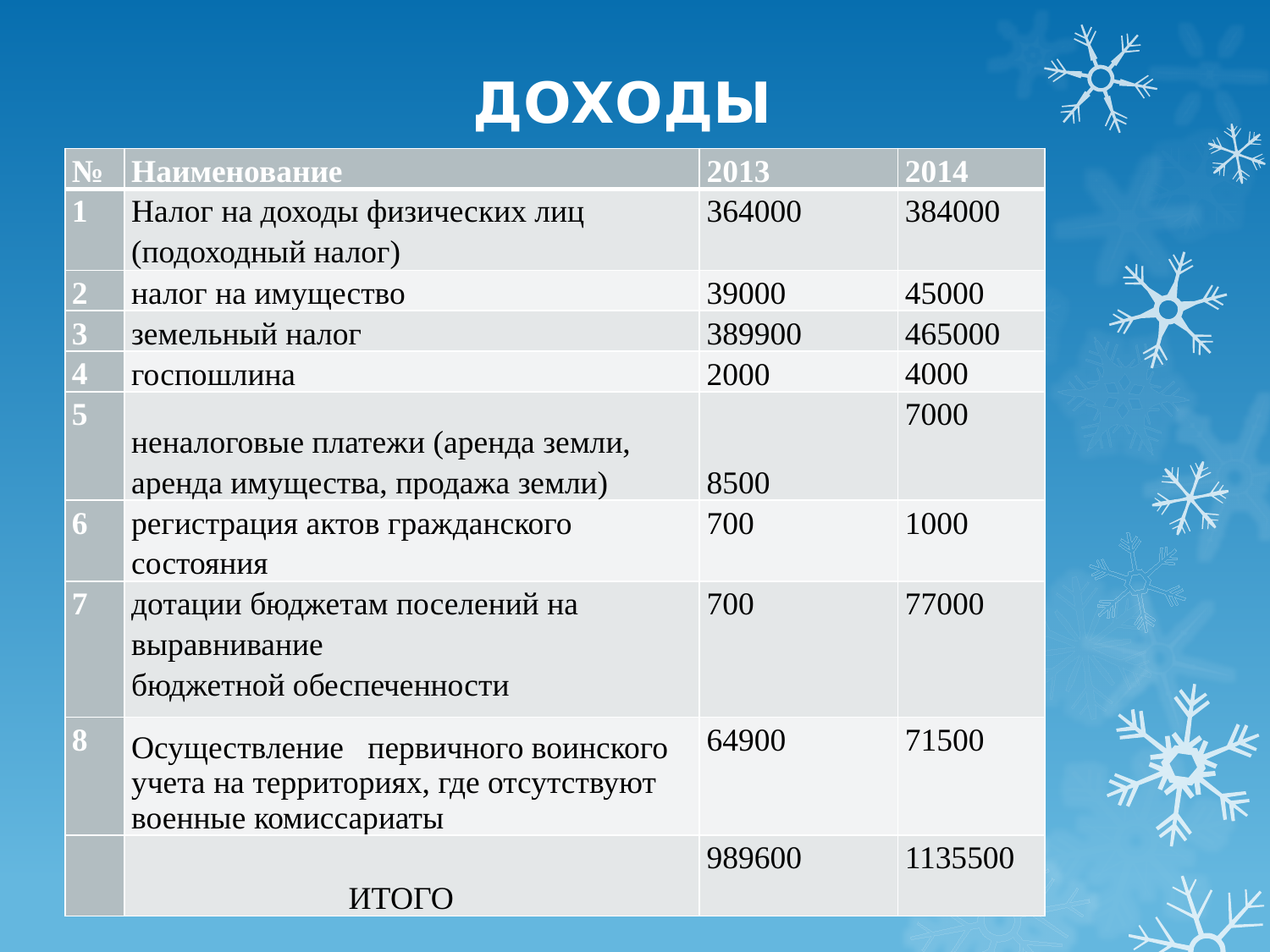

# ДОХОДЫ
| № | Наименование | 2013 | 2014 |
| --- | --- | --- | --- |
| 1 | Налог на доходы физических лиц (подоходный налог) | 364000 | 384000 |
| 2 | налог на имущество | 39000 | 45000 |
| 3 | земельный налог | 389900 | 465000 |
| 4 | госпошлина | 2000 | 4000 |
| 5 | неналоговые платежи (аренда земли, аренда имущества, продажа земли) | 8500 | 7000 |
| 6 | регистрация актов гражданского состояния | 700 | 1000 |
| 7 | дотации бюджетам поселений на выравнивание бюджетной обеспеченности | 700 | 77000 |
| 8 | Осуществление первичного воинского учета на территориях, где отсутствуют военные комиссариаты | 64900 | 71500 |
|  | ИТОГО | 989600 | 1135500 |